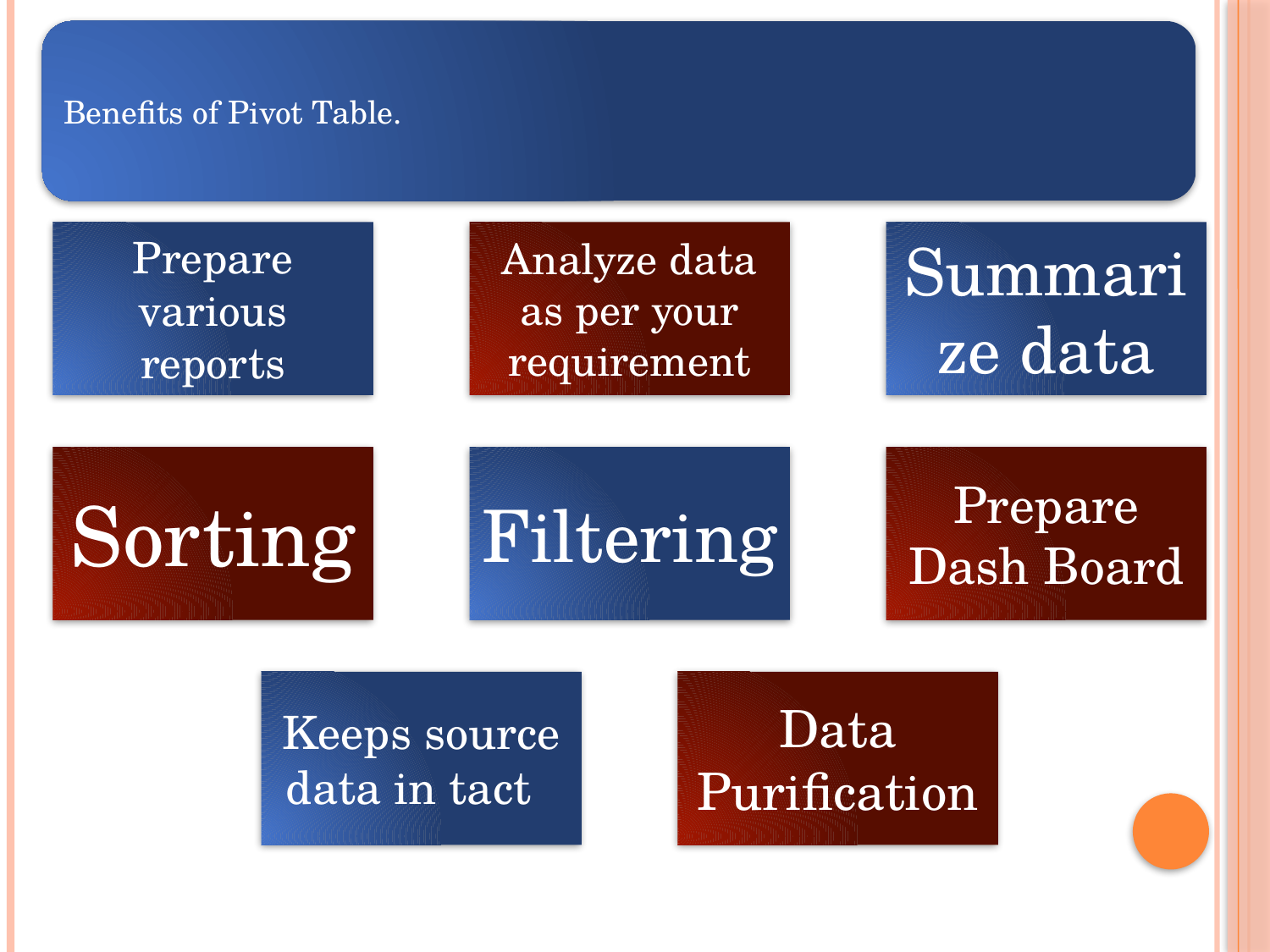

Benefits of Pivot Table.
Prepare various reports
Analyze data as per your requirement
Summarize data
Sorting
Filtering
Prepare Dash Board
Keeps source data in tact
Data Purification